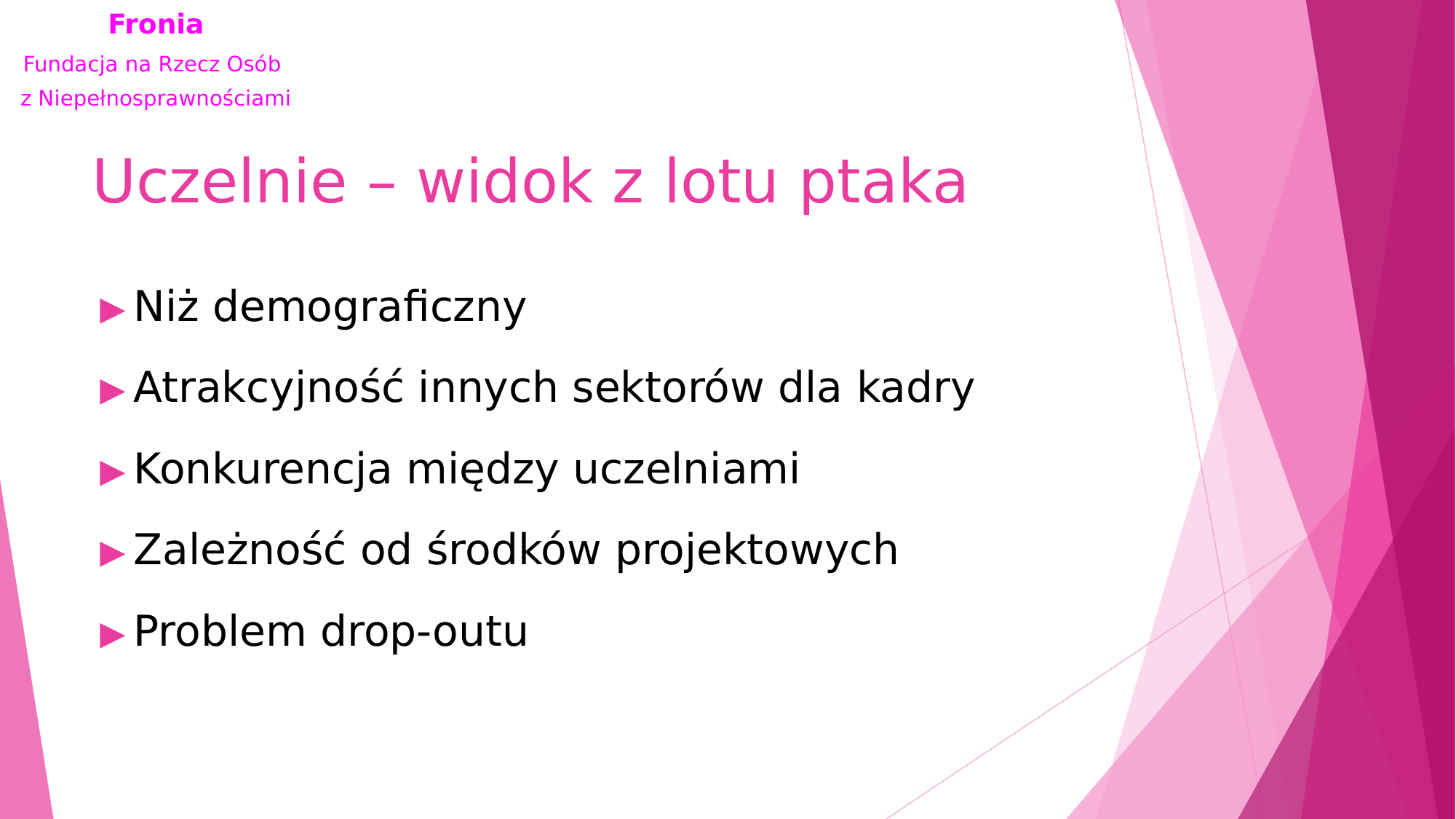

# Uczelnie – widok z lotu ptaka
Niż demograficzny
Atrakcyjność innych sektorów dla kadry
Konkurencja między uczelniami
Zależność od środków projektowych
Problem drop-outu